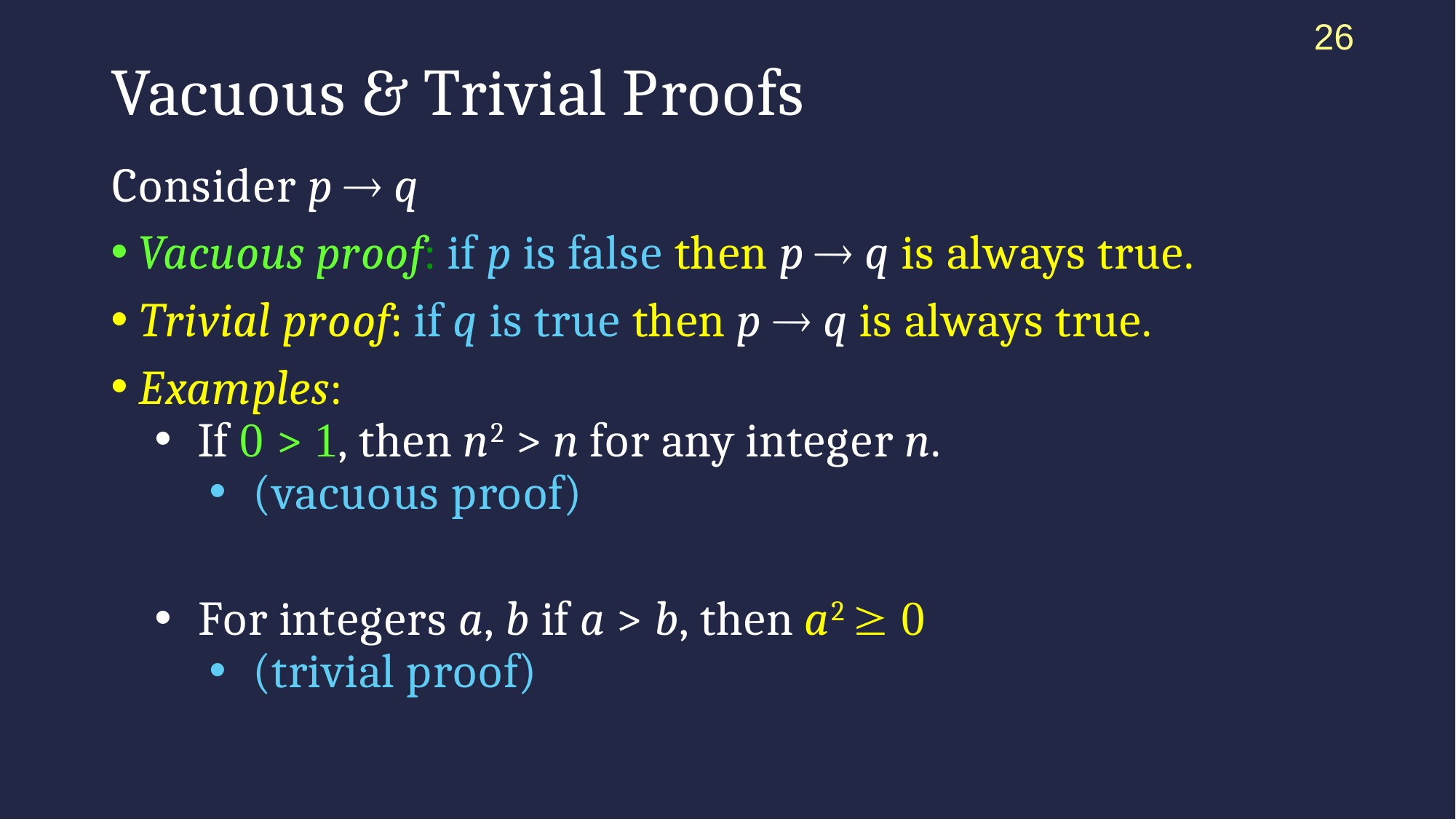

26
# Vacuous & Trivial Proofs
Consider p → q
Vacuous proof: if p is false then p → q is always true.
Trivial proof: if q is true then p → q is always true.
Examples:
If 0 > 1, then n2 > n for any integer n.
(vacuous proof)

For integers a, b if a > b, then a2 ≥ 0
(trivial proof)